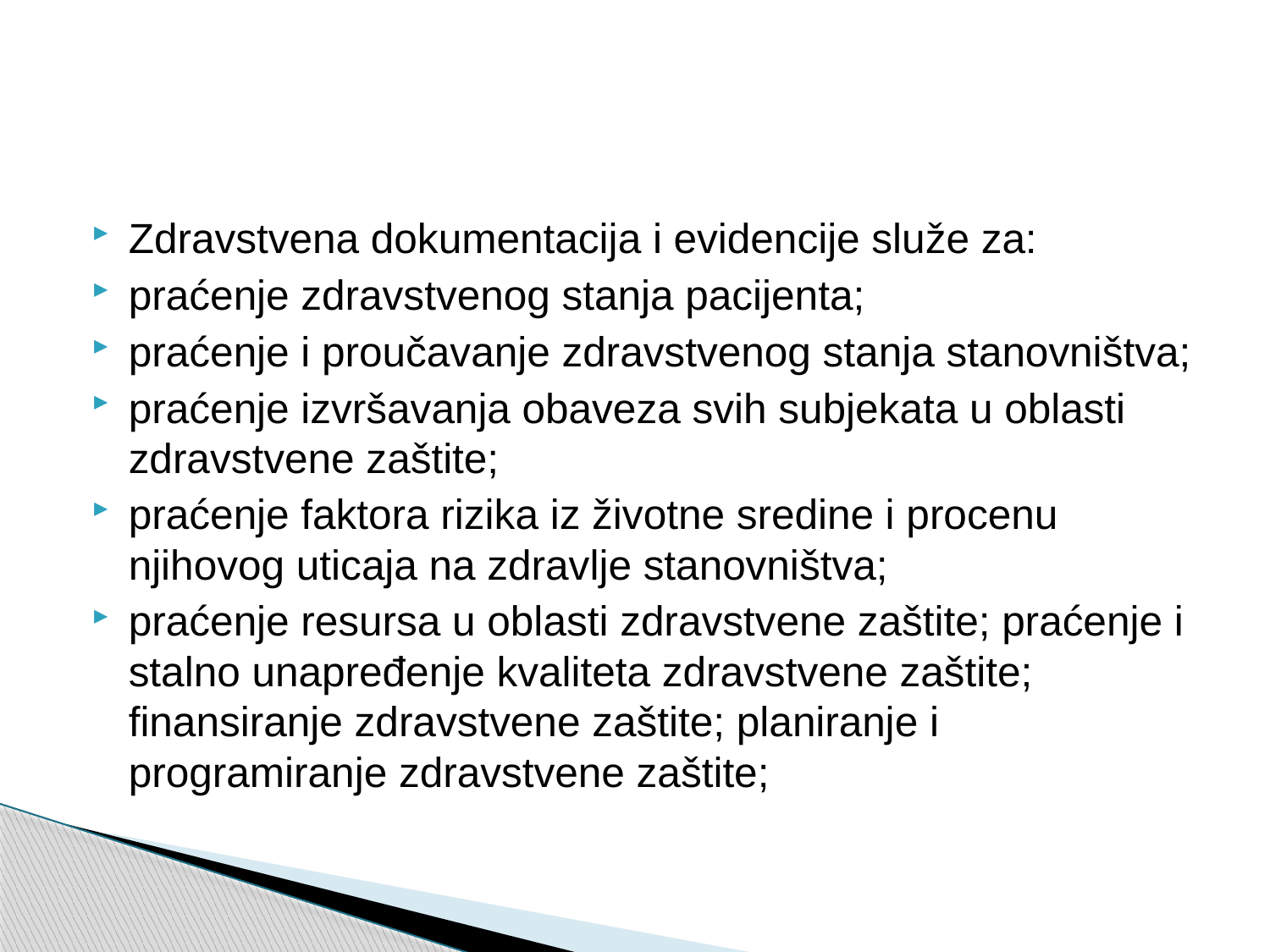

Zdravstvena dokumentacija i evidencije služe za:
praćenje zdravstvenog stanja pacijenta;
praćenje i proučavanje zdravstvenog stanja stanovništva;
praćenje izvršavanja obaveza svih subjekata u oblasti zdravstvene zaštite;
praćenje faktora rizika iz životne sredine i procenu njihovog uticaja na zdravlje stanovništva;
praćenje resursa u oblasti zdravstvene zaštite; praćenje i stalno unapređenje kvaliteta zdravstvene zaštite; finansiranje zdravstvene zaštite; planiranje i programiranje zdravstvene zaštite;